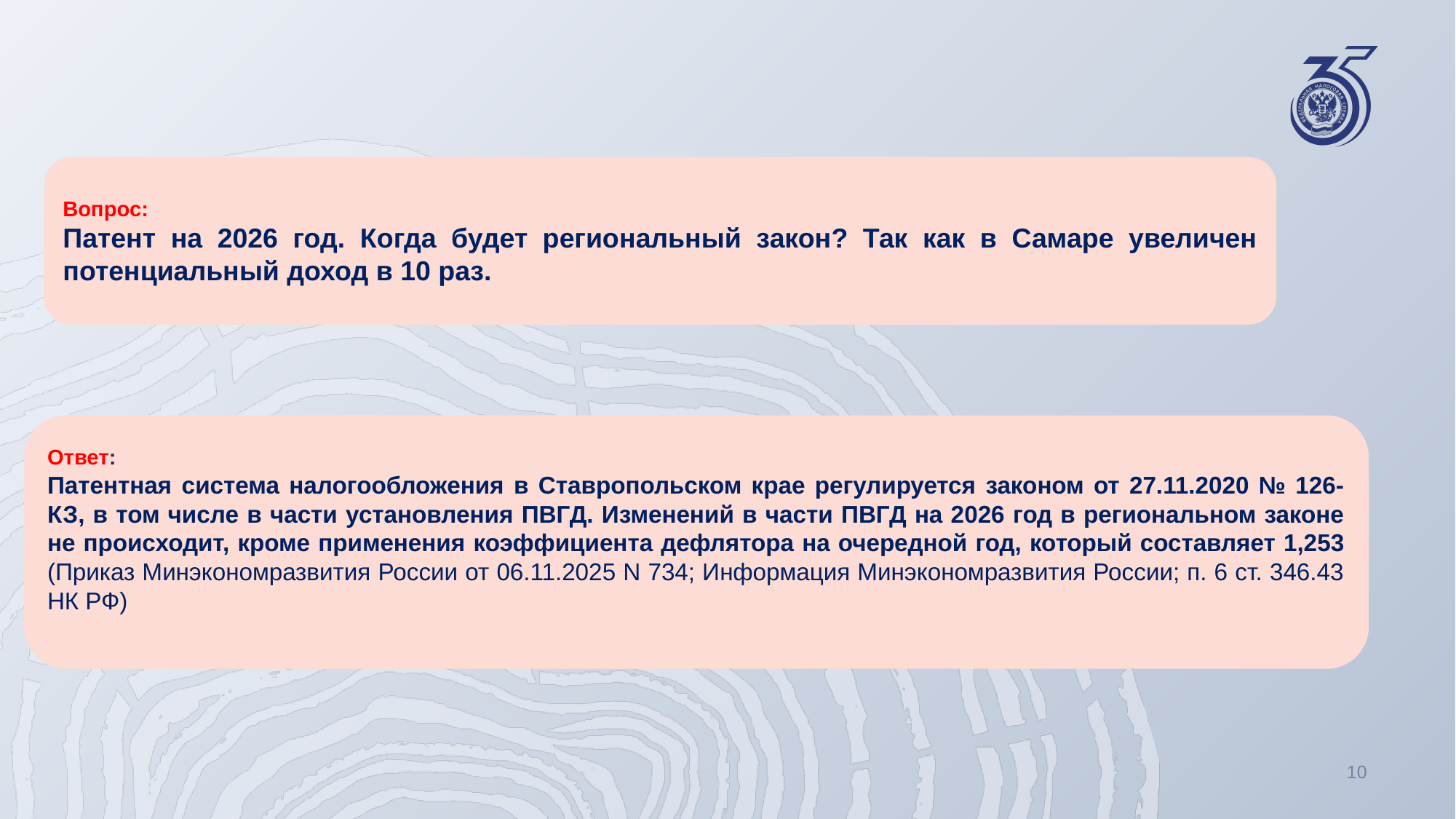

Вопрос:
Патент на 2026 год. Когда будет региональный закон? Так как в Самаре увеличен потенциальный доход в 10 раз.
Ответ:
Патентная система налогообложения в Ставропольском крае регулируется законом от 27.11.2020 № 126-КЗ, в том числе в части установления ПВГД. Изменений в части ПВГД на 2026 год в региональном законе не происходит, кроме применения коэффициента дефлятора на очередной год, который составляет 1,253 (Приказ Минэкономразвития России от 06.11.2025 N 734; Информация Минэкономразвития России; п. 6 ст. 346.43 НК РФ)

10